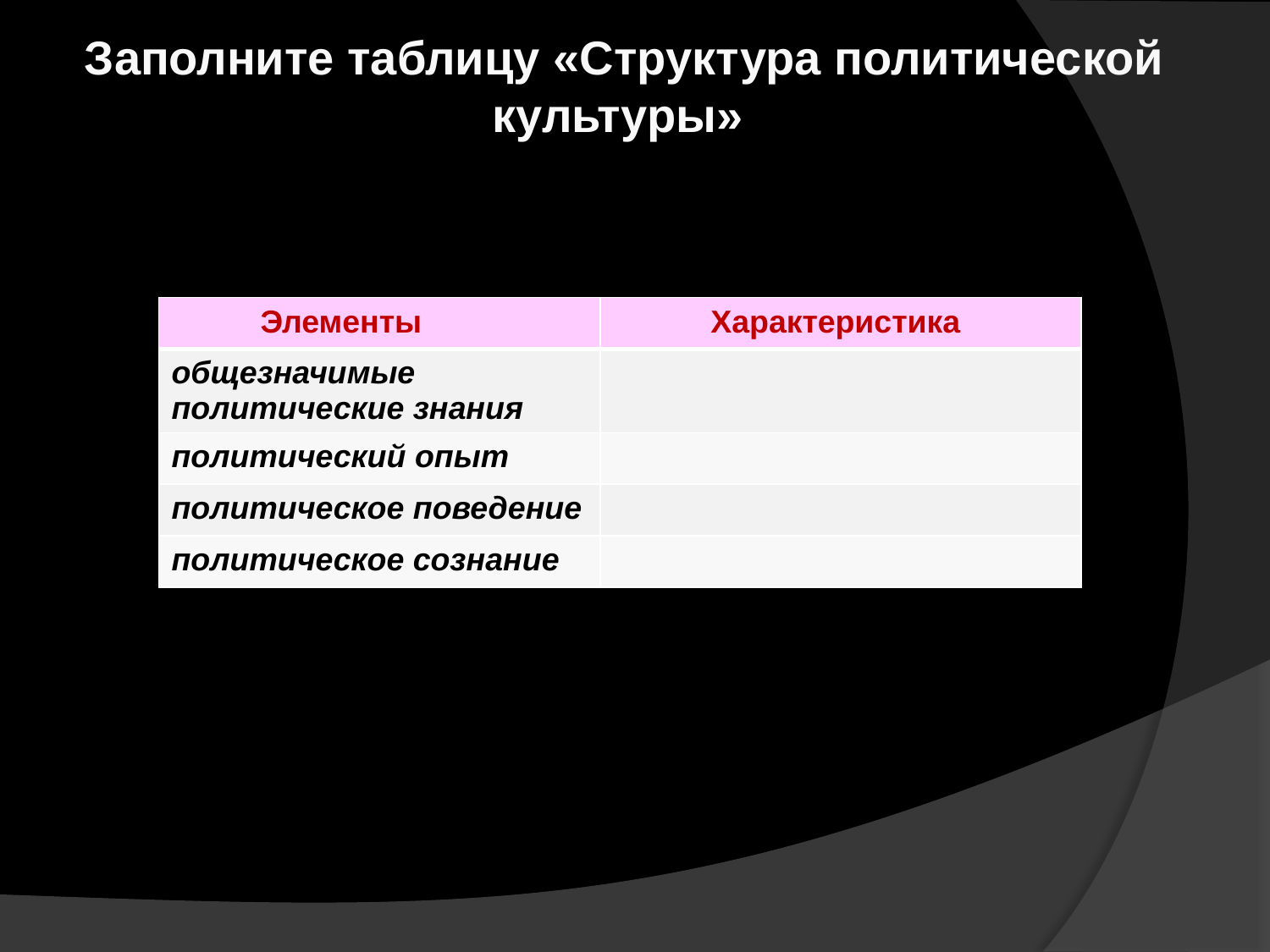

# Заполните таблицу «Структура политической культуры»

| Элементы | Характеристика |
| --- | --- |
| общезначимые политические знания |  |
| политический опыт |  |
| политическое поведение |  |
| политическое сознание |  |